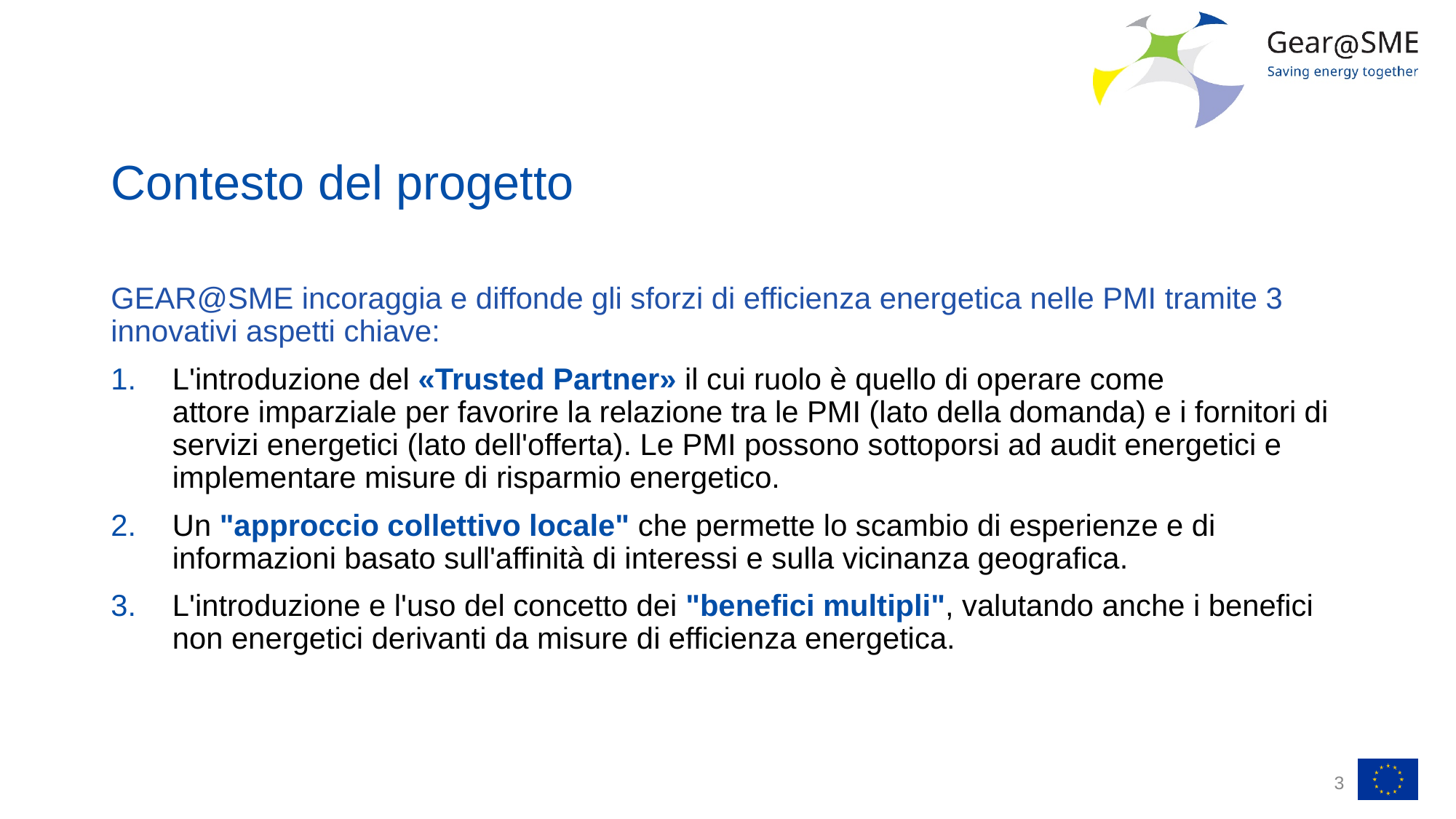

# Contesto del progetto

GEAR@SME incoraggia e diffonde gli sforzi di efficienza energetica nelle PMI tramite 3 innovativi aspetti chiave:
L'introduzione del «Trusted Partner» il cui ruolo è quello di operare come
attore imparziale per favorire la relazione tra le PMI (lato della domanda) e i fornitori di servizi energetici (lato dell'offerta). Le PMI possono sottoporsi ad audit energetici e implementare misure di risparmio energetico.
Un "approccio collettivo locale" che permette lo scambio di esperienze e di informazioni basato sull'affinità di interessi e sulla vicinanza geografica.
L'introduzione e l'uso del concetto dei "benefici multipli", valutando anche i benefici non energetici derivanti da misure di efficienza energetica.
3